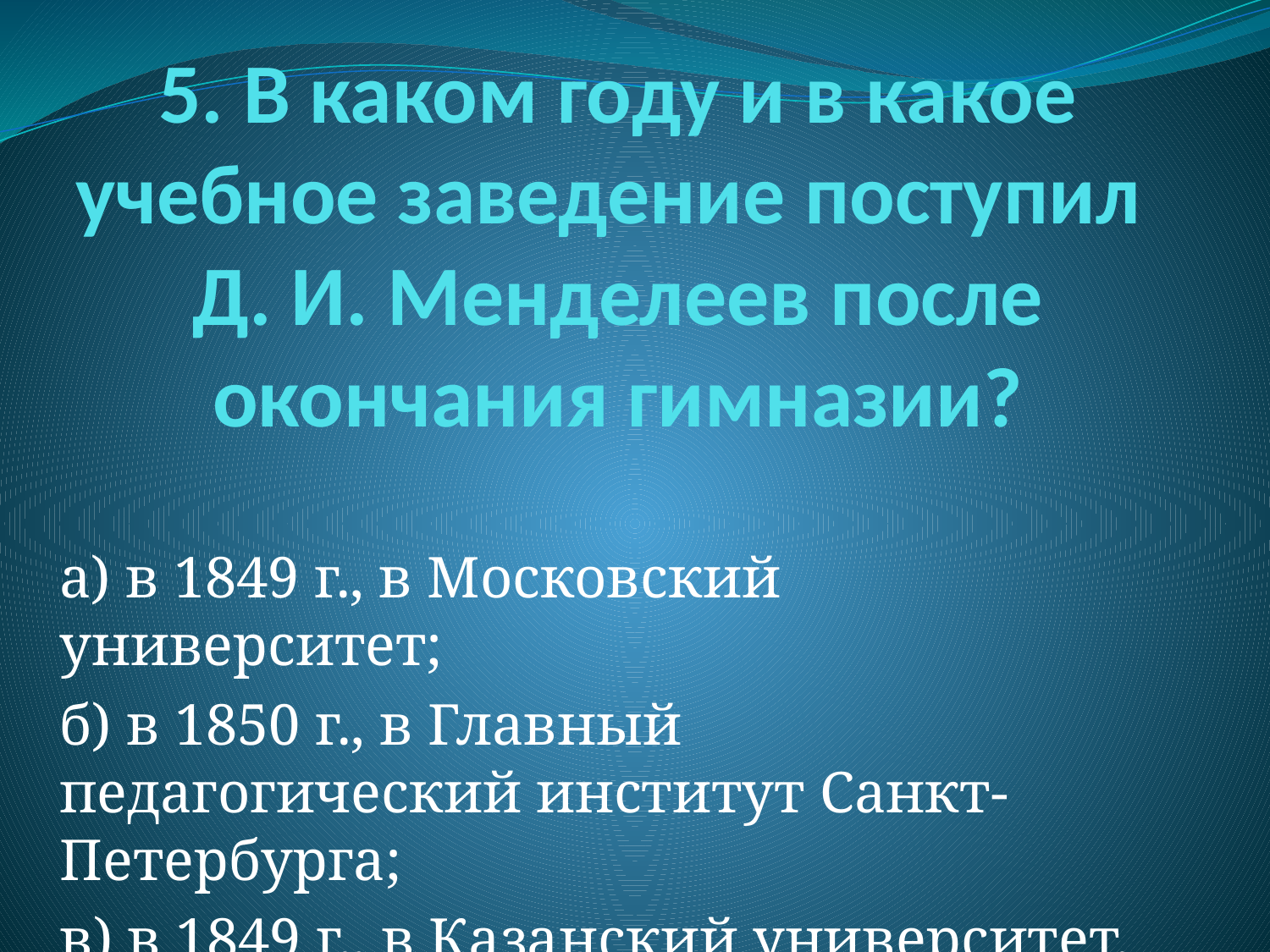

# 5. В каком году и в какое учебное заведение поступил Д. И. Менделеев после окончания гимназии?
а) в 1849 г., в Московский университет;
б) в 1850 г., в Главный педагогический институт Санкт-Петербурга;
в) в 1849 г., в Казанский университет.